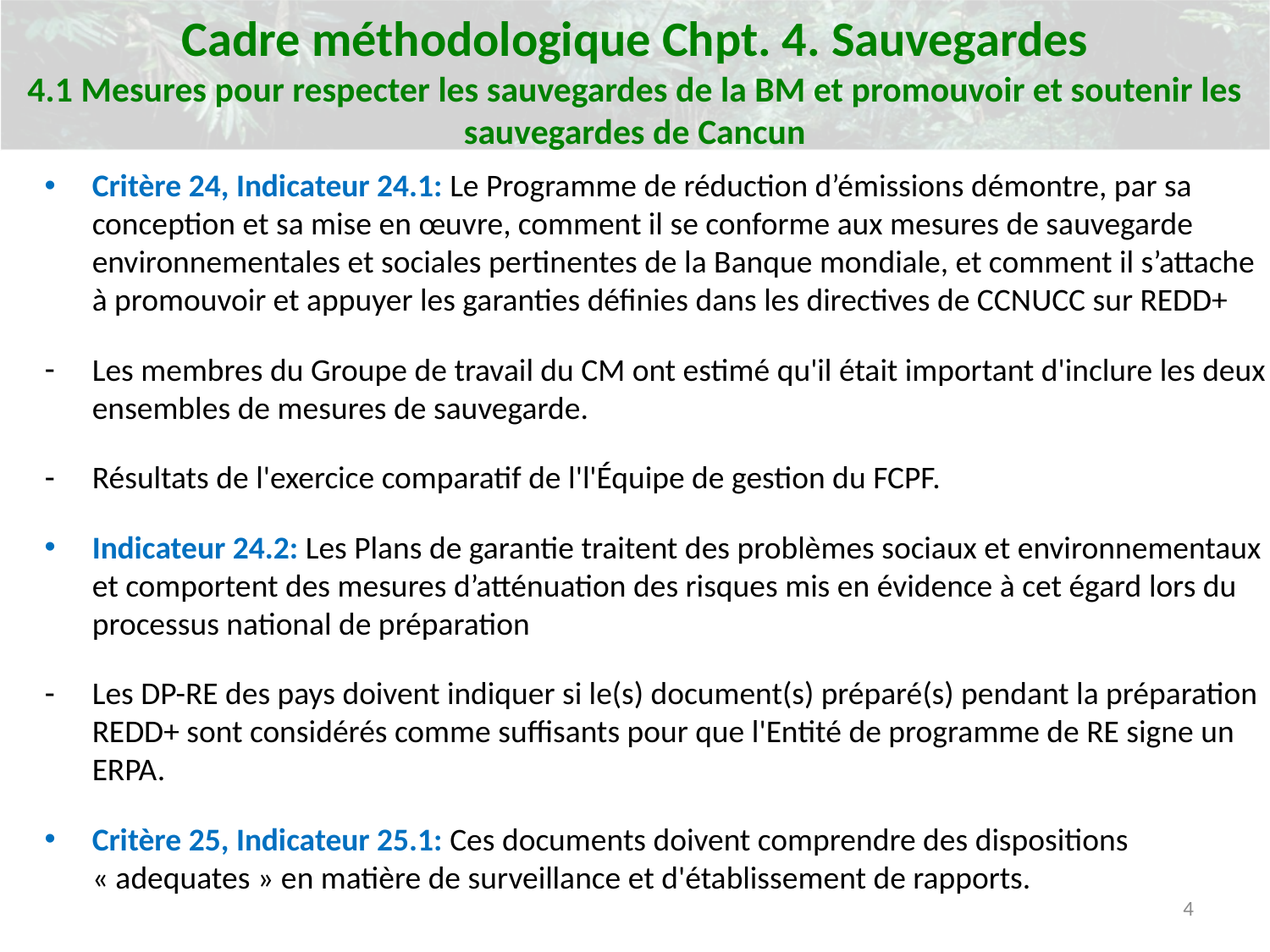

Cadre méthodologique Chpt. 4. Sauvegardes
4.1 Mesures pour respecter les sauvegardes de la BM et promouvoir et soutenir les sauvegardes de Cancun
Critère 24, Indicateur 24.1: Le Programme de réduction d’émissions démontre, par sa conception et sa mise en œuvre, comment il se conforme aux mesures de sauvegarde environnementales et sociales pertinentes de la Banque mondiale, et comment il s’attache à promouvoir et appuyer les garanties définies dans les directives de CCNUCC sur REDD+
Les membres du Groupe de travail du CM ont estimé qu'il était important d'inclure les deux ensembles de mesures de sauvegarde.
Résultats de l'exercice comparatif de l'l'Équipe de gestion du FCPF.
Indicateur 24.2: Les Plans de garantie traitent des problèmes sociaux et environnementaux et comportent des mesures d’atténuation des risques mis en évidence à cet égard lors du processus national de préparation
Les DP-RE des pays doivent indiquer si le(s) document(s) préparé(s) pendant la préparation REDD+ sont considérés comme suffisants pour que l'Entité de programme de RE signe un ERPA.
Critère 25, Indicateur 25.1: Ces documents doivent comprendre des dispositions « adequates » en matière de surveillance et d'établissement de rapports.

4